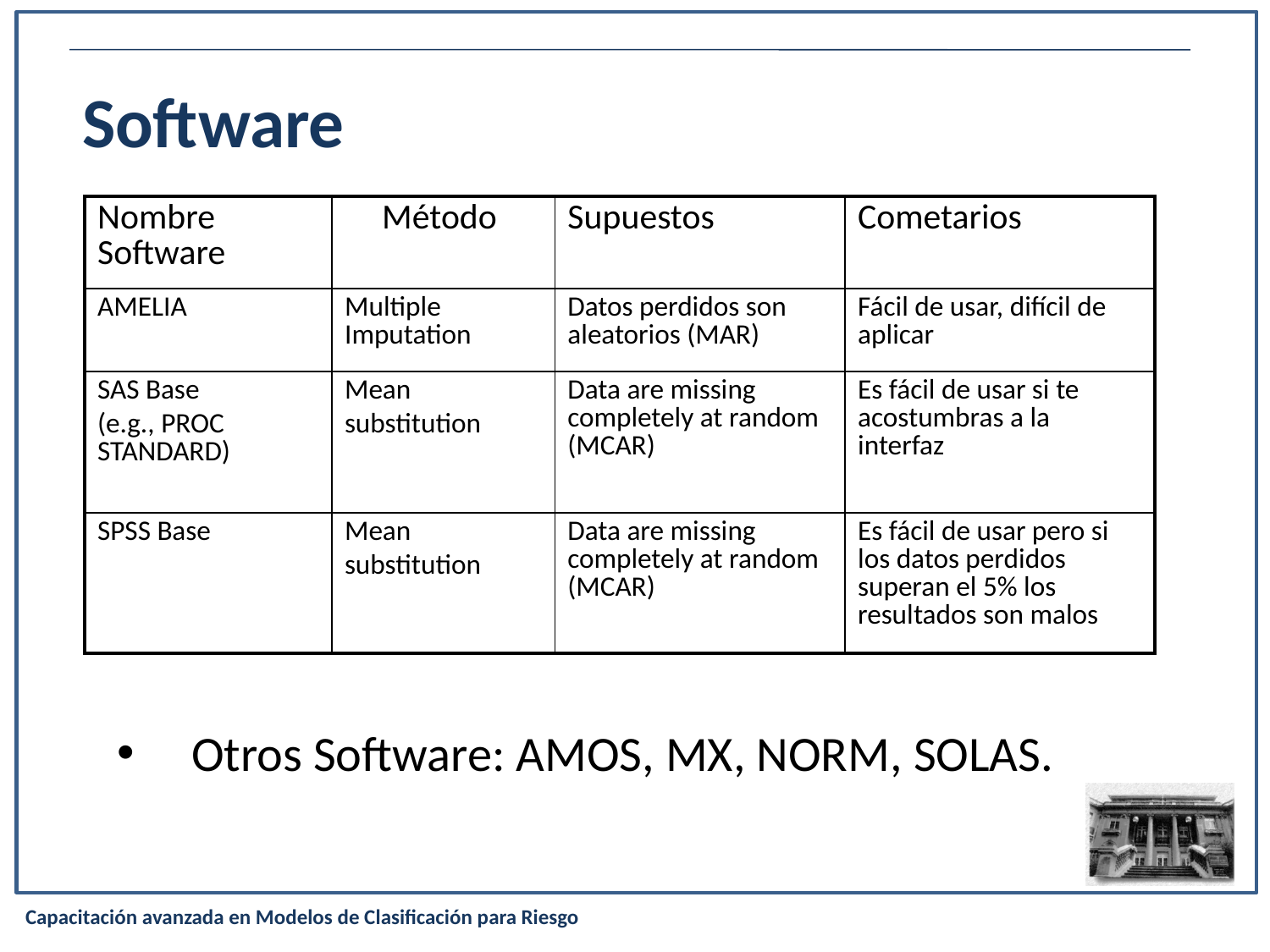

Software
| Nombre Software | Método | Supuestos | Cometarios |
| --- | --- | --- | --- |
| AMELIA | Multiple Imputation | Datos perdidos son aleatorios (MAR) | Fácil de usar, difícil de aplicar |
| SAS Base (e.g., PROC STANDARD) | Mean substitution | Data are missing completely at random (MCAR) | Es fácil de usar si te acostumbras a la interfaz |
| SPSS Base | Mean substitution | Data are missing completely at random (MCAR) | Es fácil de usar pero si los datos perdidos superan el 5% los resultados son malos |
Otros Software: AMOS, MX, NORM, SOLAS.